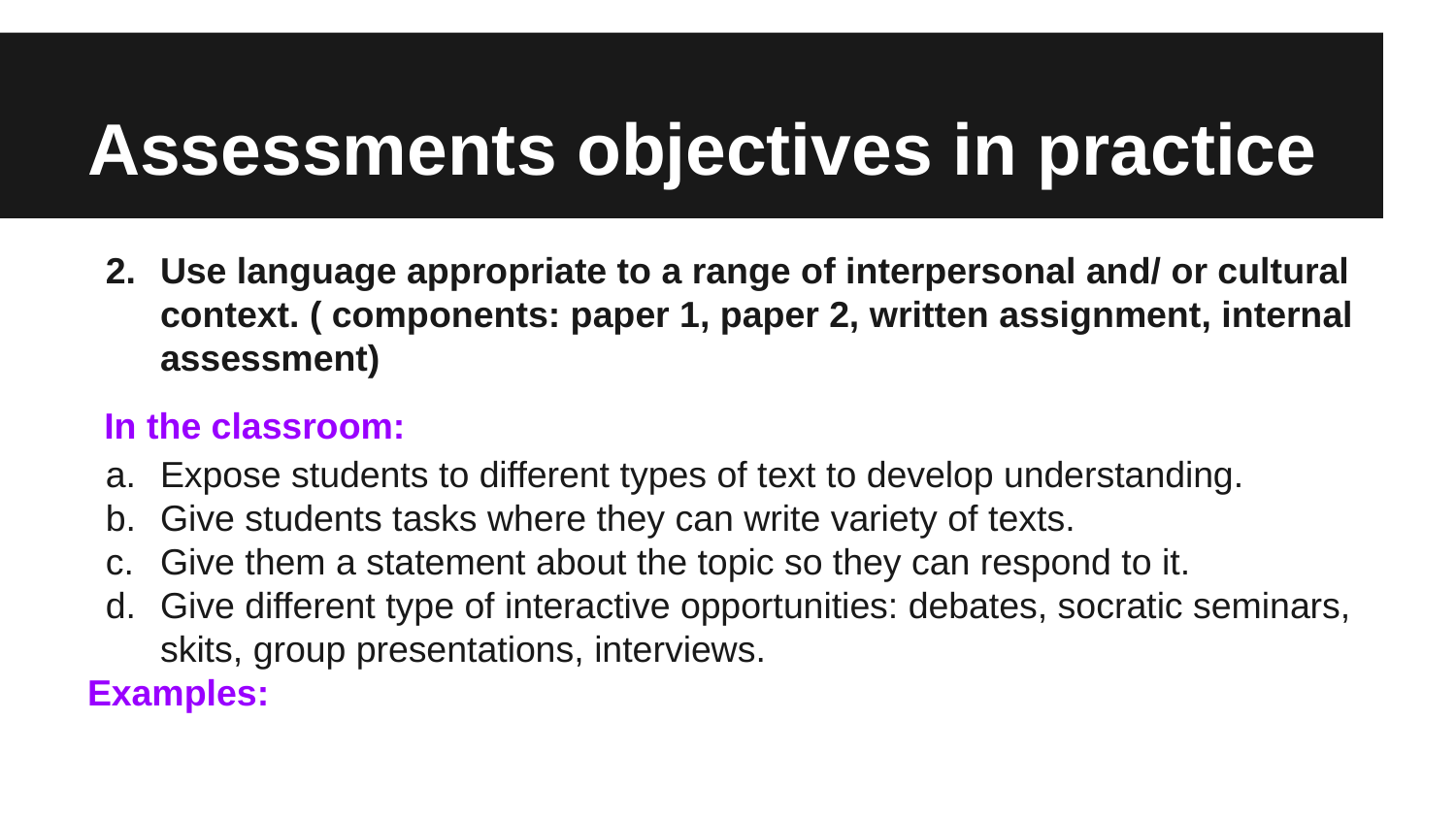

# Assessments objectives in practice
Use language appropriate to a range of interpersonal and/ or cultural context. ( components: paper 1, paper 2, written assignment, internal assessment)
 In the classroom:
Expose students to different types of text to develop understanding.
Give students tasks where they can write variety of texts.
Give them a statement about the topic so they can respond to it.
Give different type of interactive opportunities: debates, socratic seminars, skits, group presentations, interviews.
Examples: